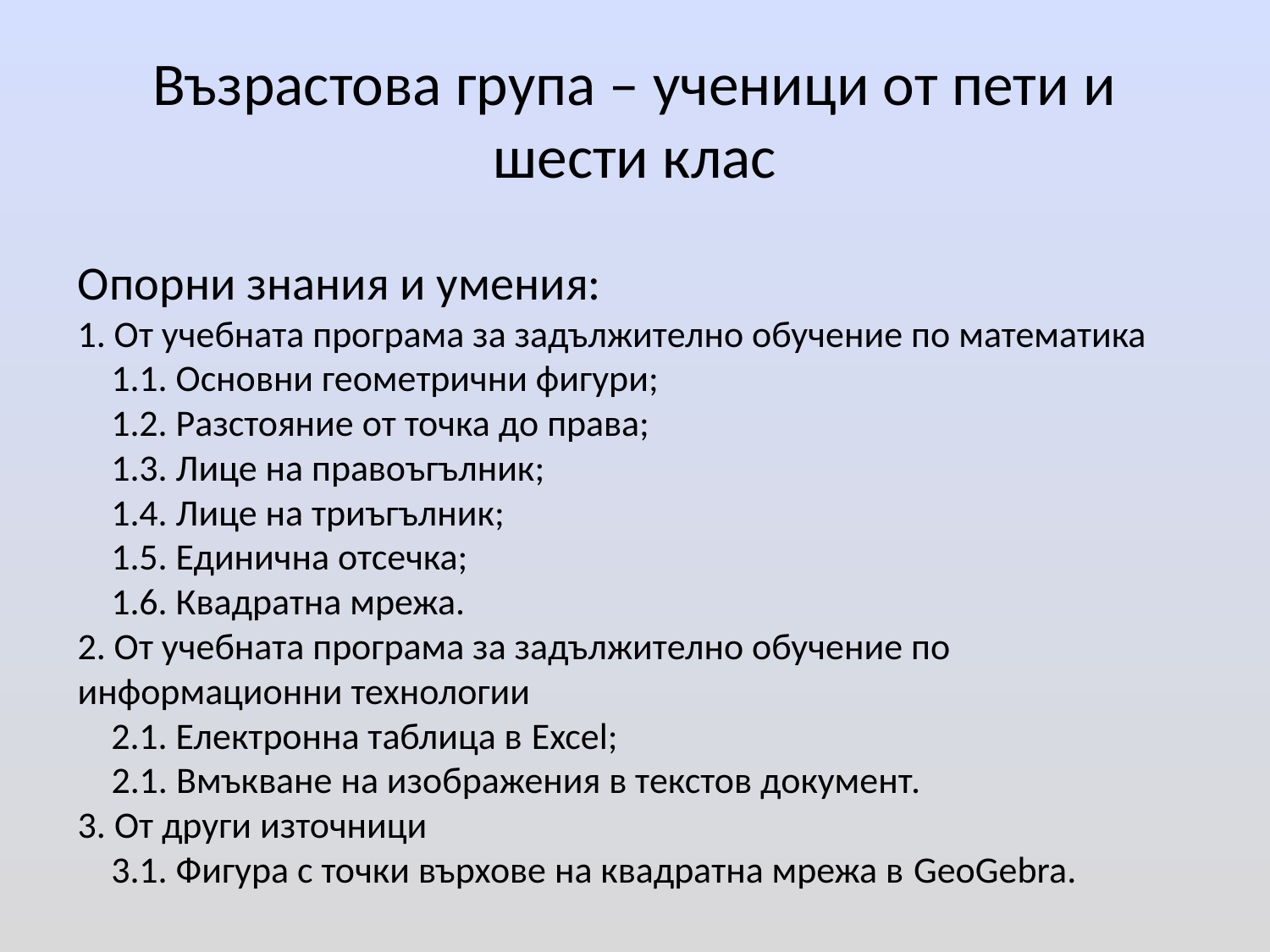

# Възрастова група – ученици от пети и шести клас
Опорни знания и умения:
1. От учебната програма за задължително обучение по математика
    1.1. Основни геометрични фигури;
    1.2. Разстояние от точка до права;
    1.3. Лице на правоъгълник;
    1.4. Лице на триъгълник;
    1.5. Единична отсечка;
    1.6. Квадратна мрежа.
2. От учебната програма за задължително обучение по информационни технологии
    2.1. Електронна таблица в Excel;
    2.1. Вмъкване на изображения в текстов документ.
3. От други източници
    3.1. Фигура с точки върхове на квадратна мрежа в GeoGebra.